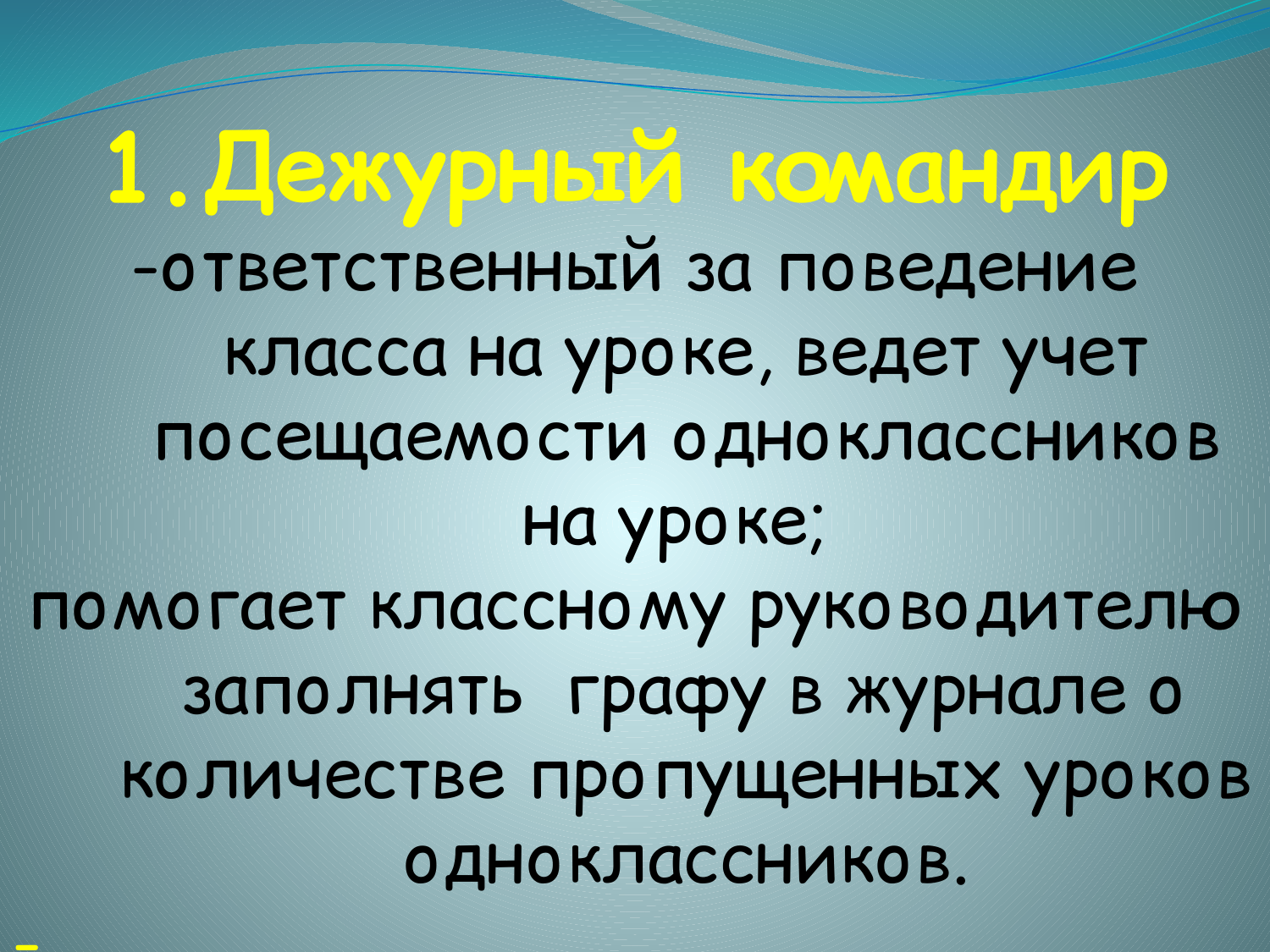

Дежурный командир
-ответственный за поведение класса на уроке, ведет учет посещаемости одноклассников на уроке;
помогает классному руководителю заполнять  графу в журнале о количестве пропущенных уроков одноклассников.
-